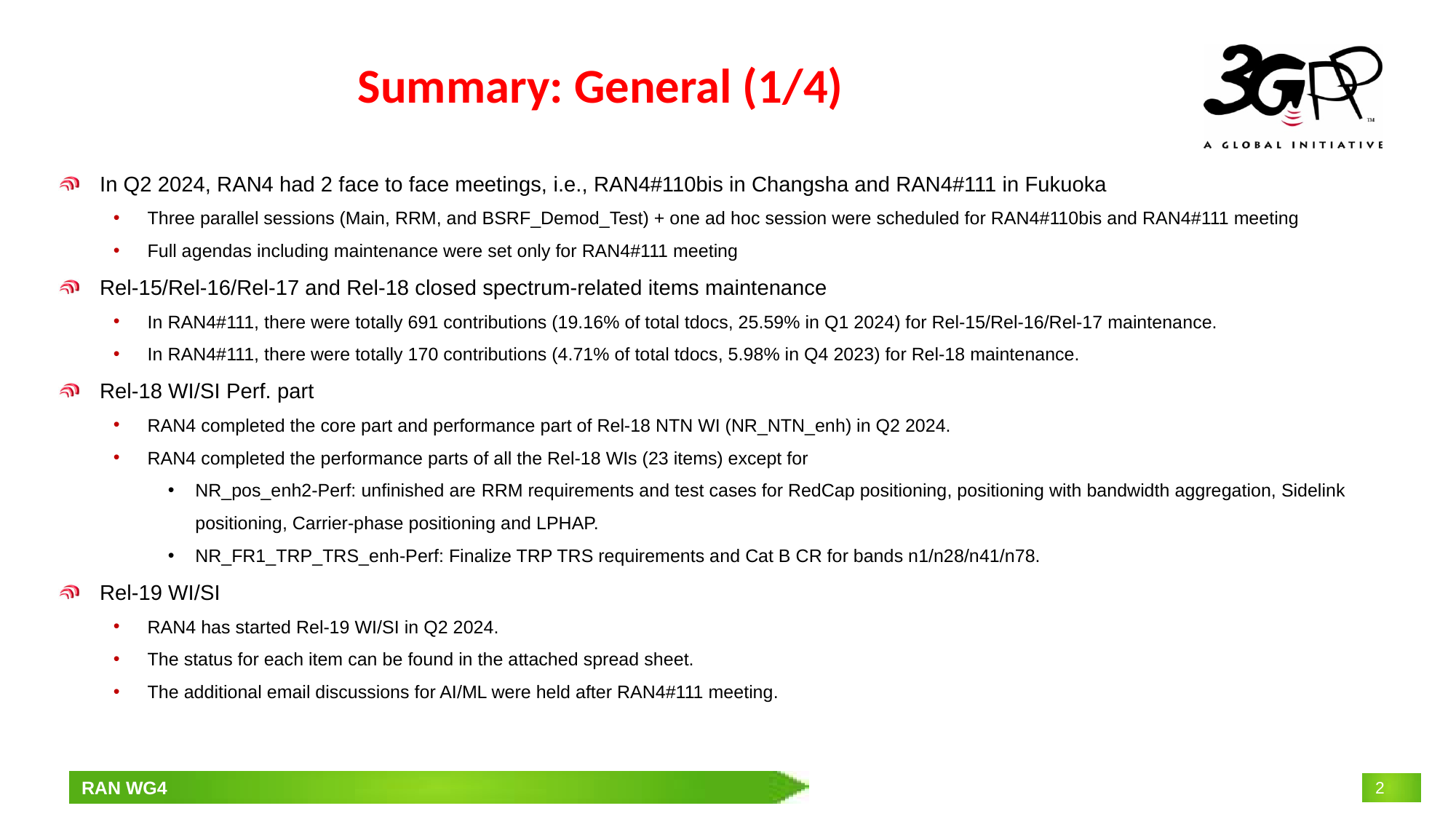

# Summary: General (1/4)
In Q2 2024, RAN4 had 2 face to face meetings, i.e., RAN4#110bis in Changsha and RAN4#111 in Fukuoka
Three parallel sessions (Main, RRM, and BSRF_Demod_Test) + one ad hoc session were scheduled for RAN4#110bis and RAN4#111 meeting
Full agendas including maintenance were set only for RAN4#111 meeting
Rel-15/Rel-16/Rel-17 and Rel-18 closed spectrum-related items maintenance
In RAN4#111, there were totally 691 contributions (19.16% of total tdocs, 25.59% in Q1 2024) for Rel-15/Rel-16/Rel-17 maintenance.
In RAN4#111, there were totally 170 contributions (4.71% of total tdocs, 5.98% in Q4 2023) for Rel-18 maintenance.
Rel-18 WI/SI Perf. part
RAN4 completed the core part and performance part of Rel-18 NTN WI (NR_NTN_enh) in Q2 2024.
RAN4 completed the performance parts of all the Rel-18 WIs (23 items) except for
NR_pos_enh2-Perf: unfinished are RRM requirements and test cases for RedCap positioning, positioning with bandwidth aggregation, Sidelink positioning, Carrier-phase positioning and LPHAP.
NR_FR1_TRP_TRS_enh-Perf: Finalize TRP TRS requirements and Cat B CR for bands n1/n28/n41/n78.
Rel-19 WI/SI
RAN4 has started Rel-19 WI/SI in Q2 2024.
The status for each item can be found in the attached spread sheet.
The additional email discussions for AI/ML were held after RAN4#111 meeting.